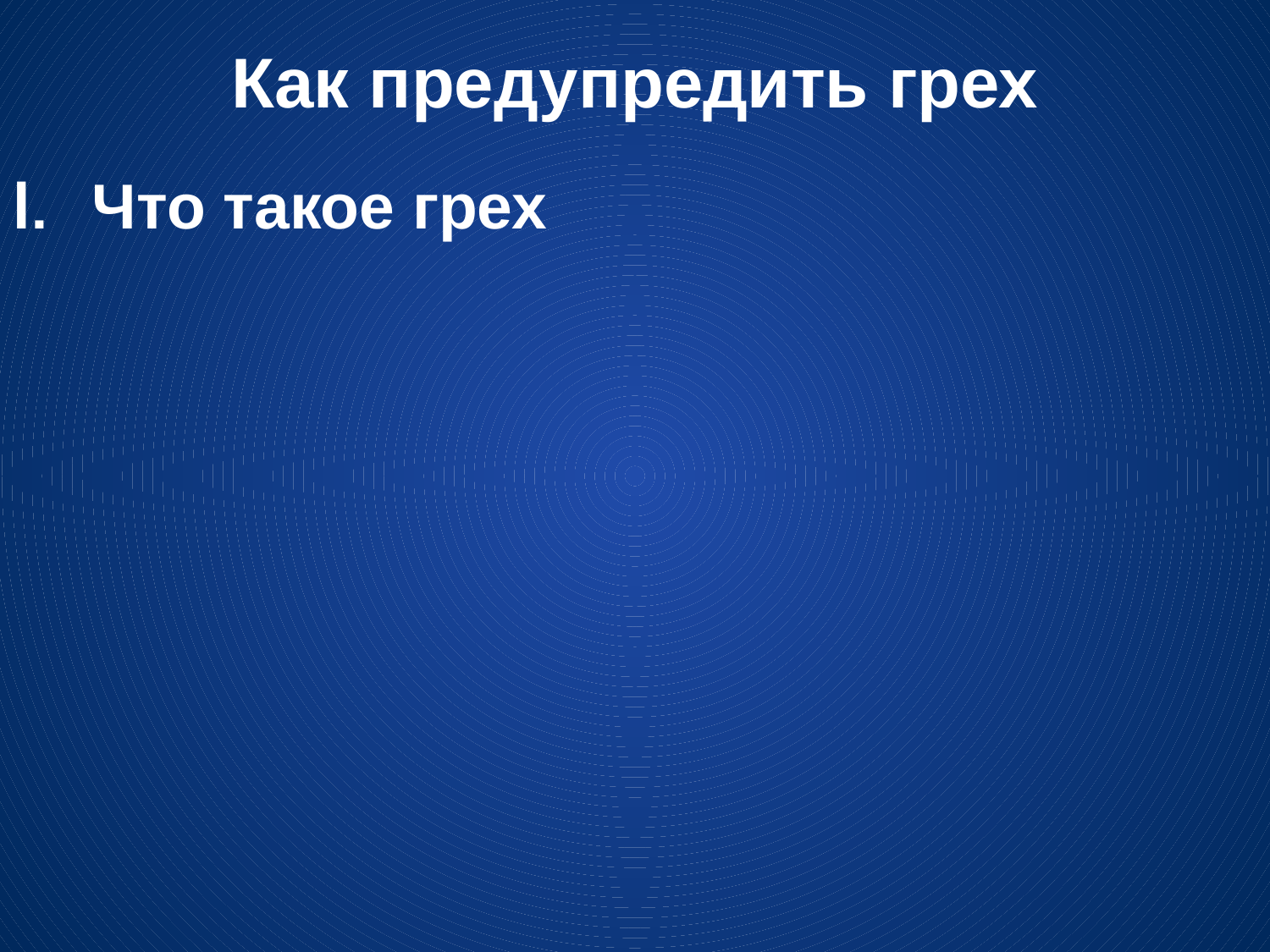

# Как предупредить грех
Что такое грех